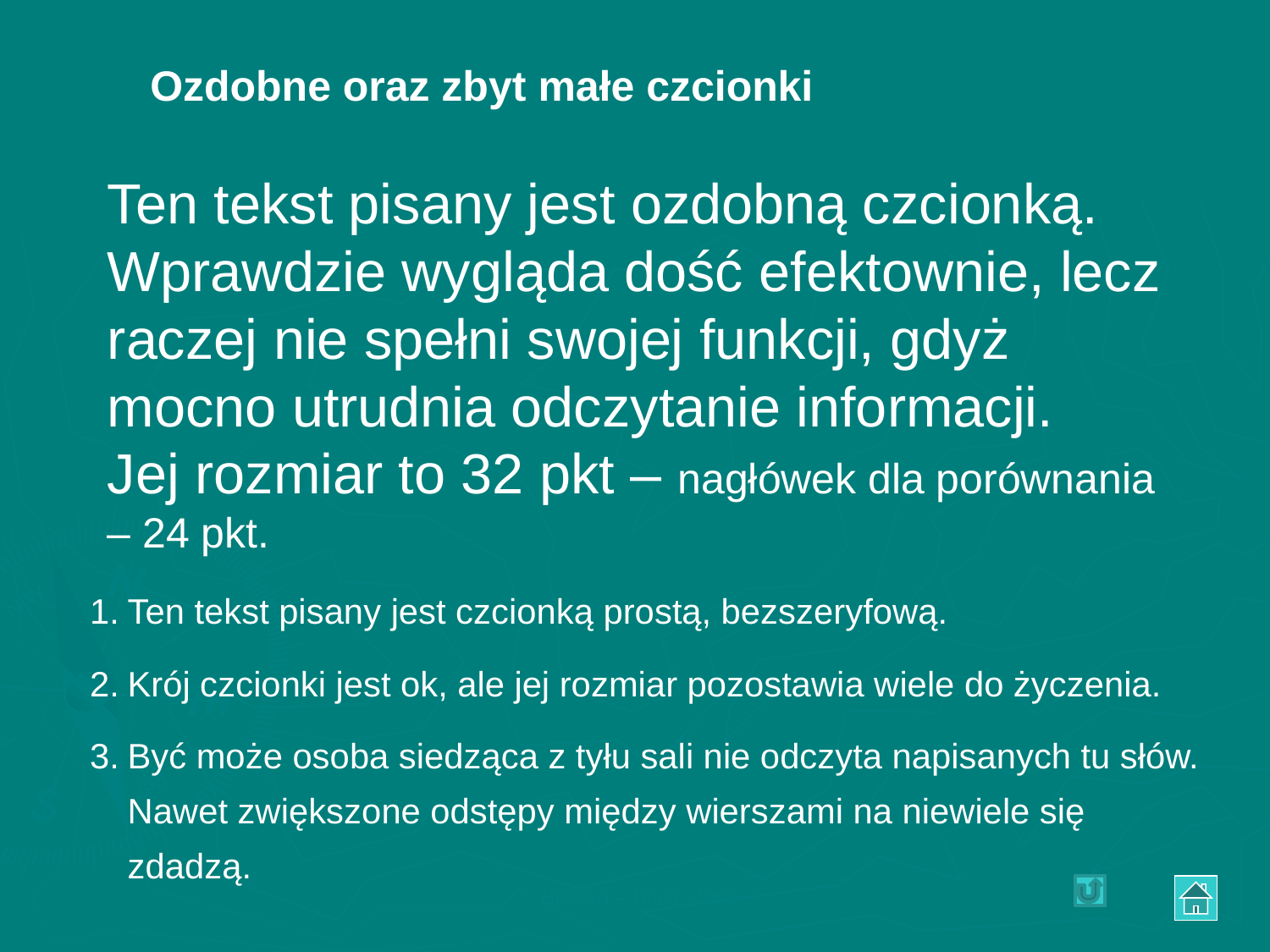

Ozdobne oraz zbyt małe czcionki
Ten tekst pisany jest ozdobną czcionką.
Wprawdzie wygląda dość efektownie, lecz raczej nie spełni swojej funkcji, gdyż mocno utrudnia odczytanie informacji.
Jej rozmiar to 32 pkt – nagłówek dla porównania – 24 pkt.
Ten tekst pisany jest czcionką prostą, bezszeryfową.
Krój czcionki jest ok, ale jej rozmiar pozostawia wiele do życzenia.
Być może osoba siedząca z tyłu sali nie odczyta napisanych tu słów.
Nawet zwiększone odstępy między wierszami na niewiele się zdadzą.

Bielsko – Biała  2006